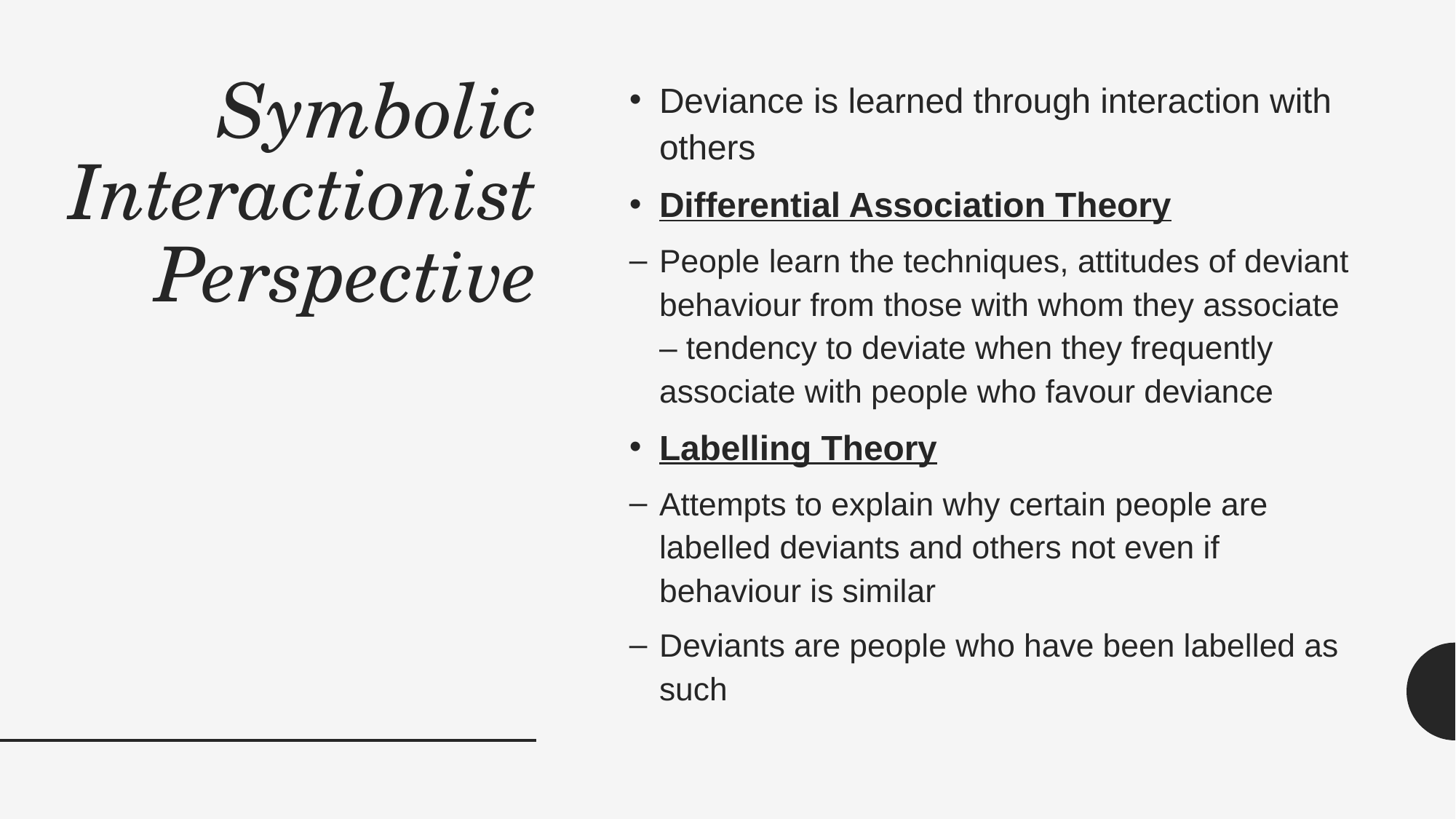

# Symbolic Interactionist Perspective
Deviance is learned through interaction with others
Differential Association Theory
People learn the techniques, attitudes of deviant behaviour from those with whom they associate – tendency to deviate when they frequently associate with people who favour deviance
Labelling Theory
Attempts to explain why certain people are labelled deviants and others not even if behaviour is similar
Deviants are people who have been labelled as such